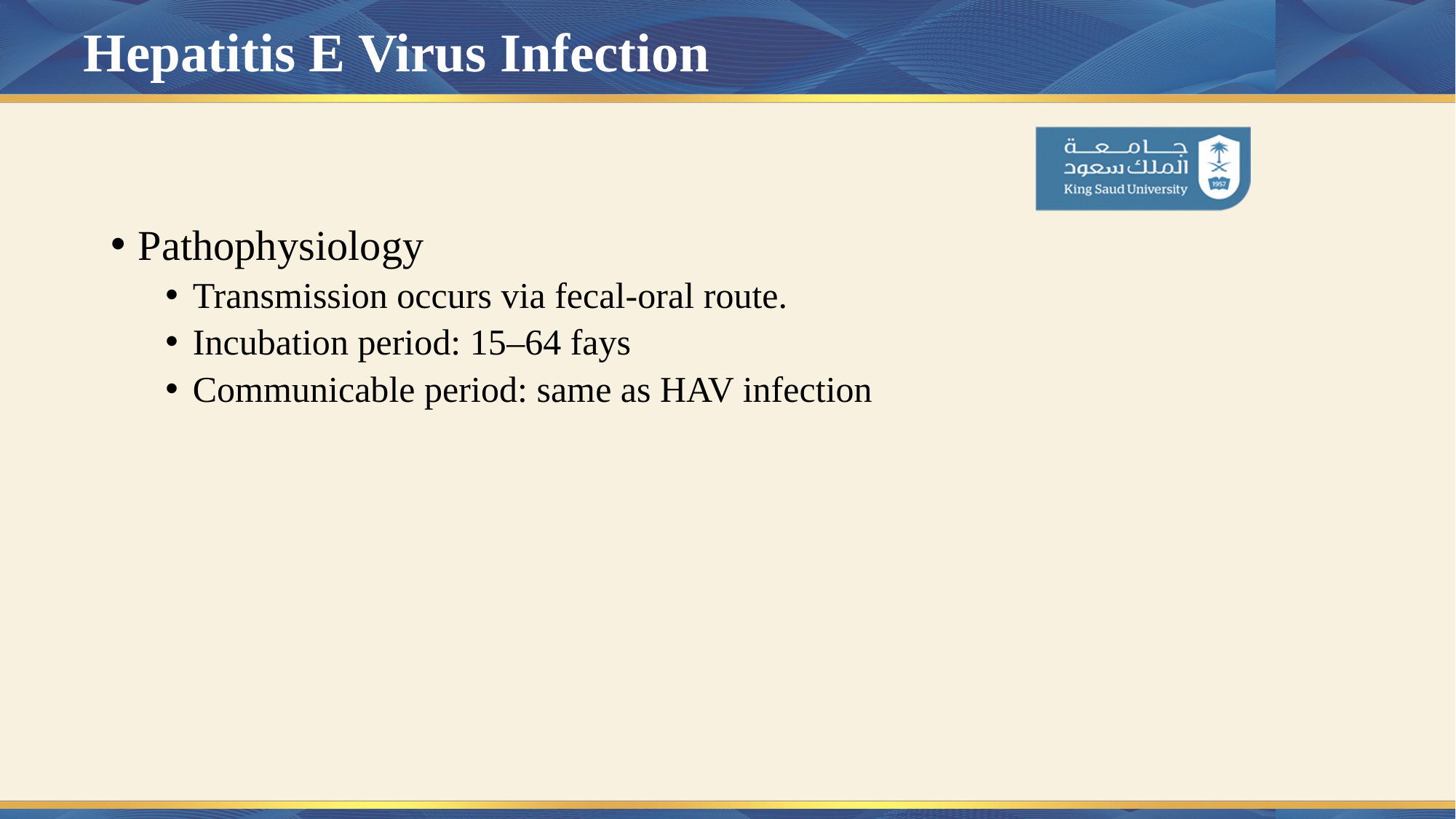

# Hepatitis E Virus Infection
Pathophysiology
Transmission occurs via fecal-oral route.
Incubation period: 15–64 fays
Communicable period: same as HAV infection